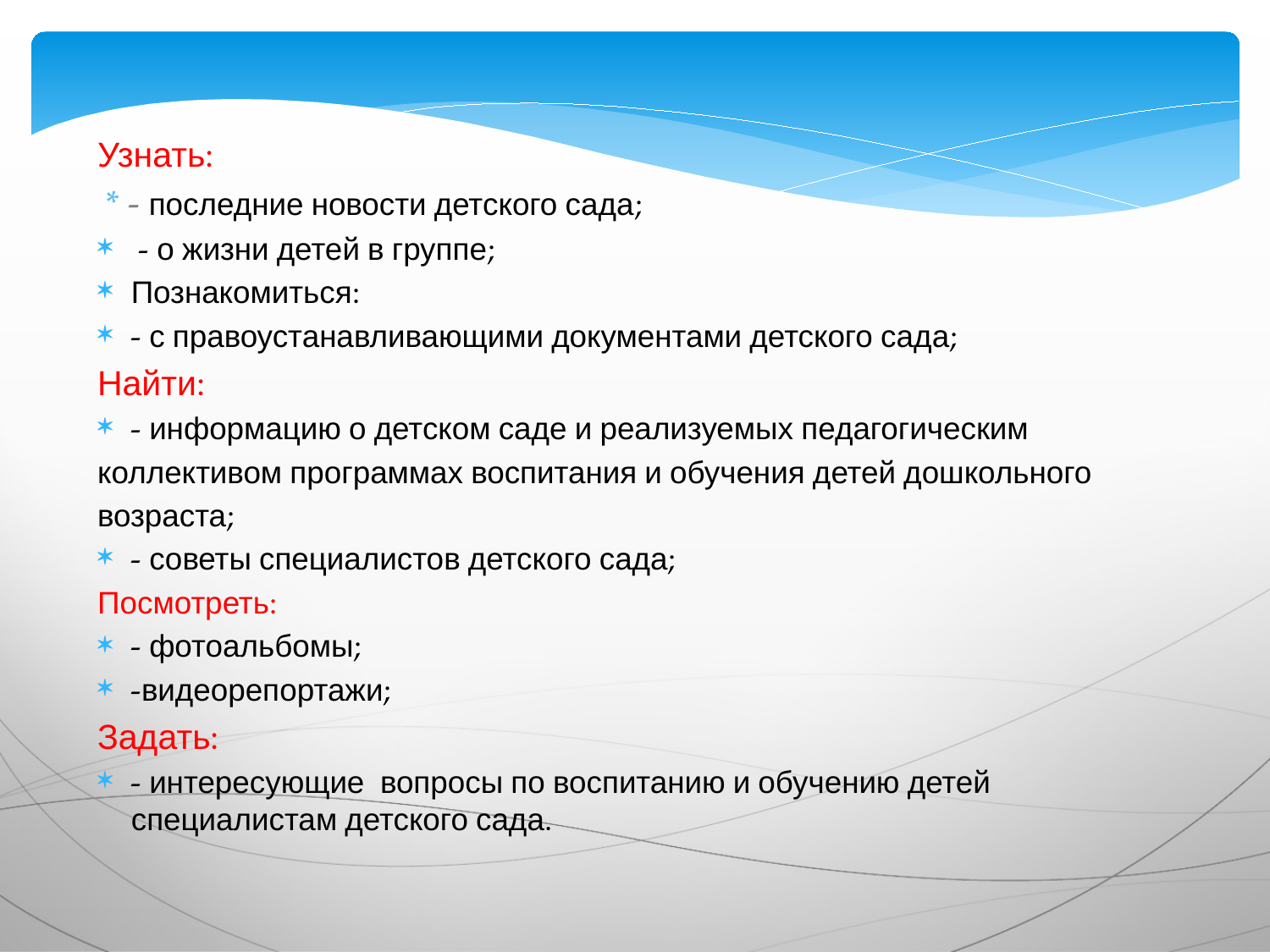

Узнать:
 * - последние новости детского сада;
 - о жизни детей в группе;
Познакомиться:
- с правоустанавливающими документами детского сада;
Найти:
- информацию о детском саде и реализуемых педагогическим
коллективом программах воспитания и обучения детей дошкольного
возраста;
- советы специалистов детского сада;
Посмотреть:
- фотоальбомы;
-видеорепортажи;
Задать:
- интересующие  вопросы по воспитанию и обучению детей специалистам детского сада.